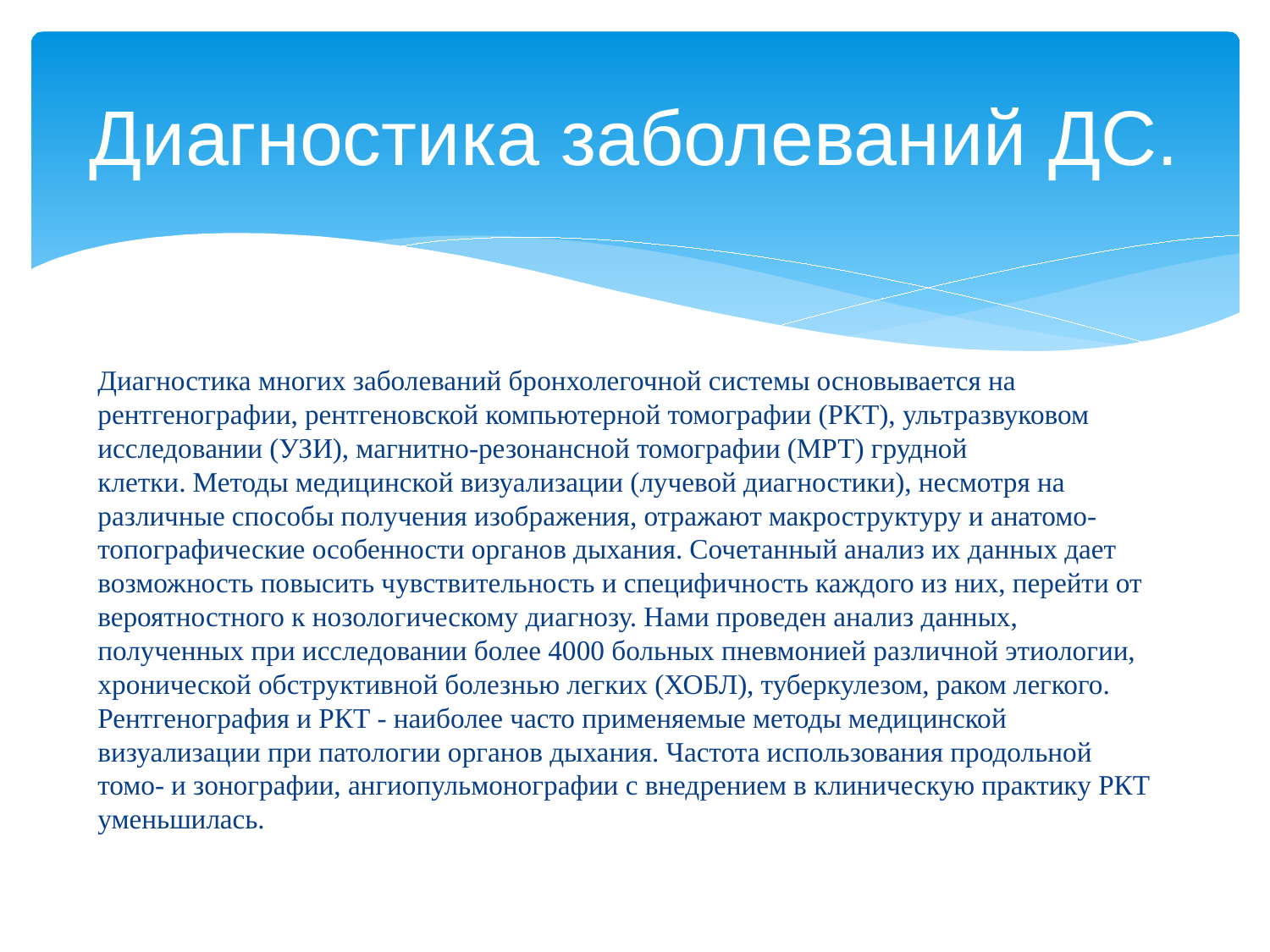

# Диагностика заболеваний ДС.
Диагностика многих заболеваний бронхолегочной системы основывается на рентгенографии, рентгеновской компьютерной томографии (РКТ), ультразвуковом исследовании (УЗИ), магнитно-резонансной томографии (МРТ) грудной клетки. Методы медицинской визуализации (лучевой диагностики), несмотря на различные способы получения изображения, отражают макроструктуру и анатомо-топографические особенности органов дыхания. Сочетанный анализ их данных дает возможность повысить чувствительность и специфичность каждого из них, перейти от вероятностного к нозологическому диагнозу. Нами проведен анализ данных, полученных при исследовании более 4000 больных пневмонией различной этиологии, хронической обструктивной болезнью легких (ХОБЛ), туберкулезом, раком легкого. Рентгенография и РКТ - наиболее часто применяемые методы медицинской визуализации при патологии органов дыхания. Частота использования продольной томо- и зонографии, ангиопульмонографии с внедрением в клиническую практику РКТ уменьшилась.